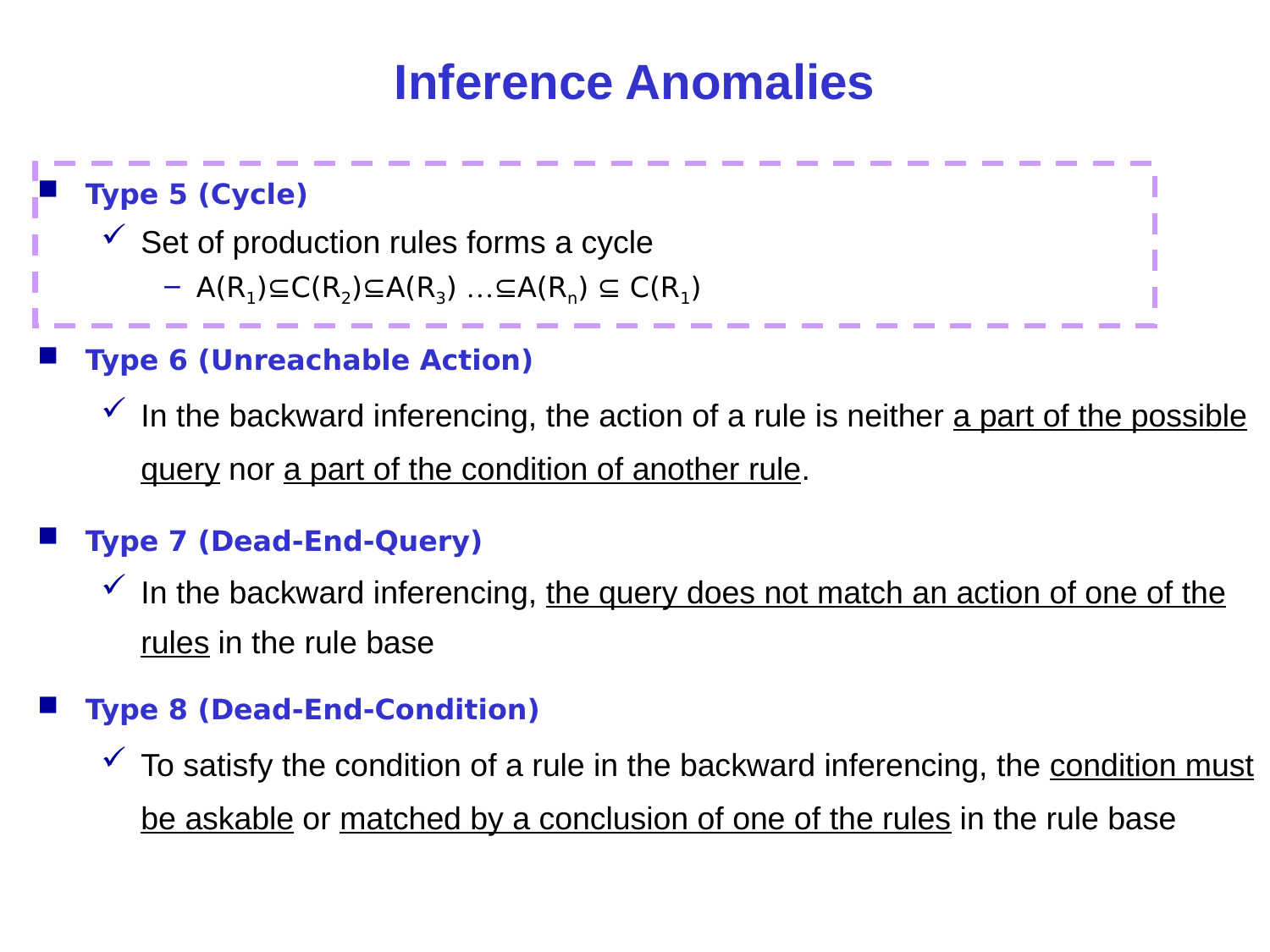

# Inference Anomalies

Type 5 (Cycle)
Set of production rules forms a cycle
A(R1)⊆C(R2)⊆A(R3) …⊆A(Rn) ⊆ C(R1)

Type 6 (Unreachable Action)
In the backward inferencing, the action of a rule is neither a part of the possible query nor a part of the condition of another rule.

Type 7 (Dead-End-Query)
In the backward inferencing, the query does not match an action of one of the rules in the rule base

Type 8 (Dead-End-Condition)
To satisfy the condition of a rule in the backward inferencing, the condition must be askable or matched by a conclusion of one of the rules in the rule base